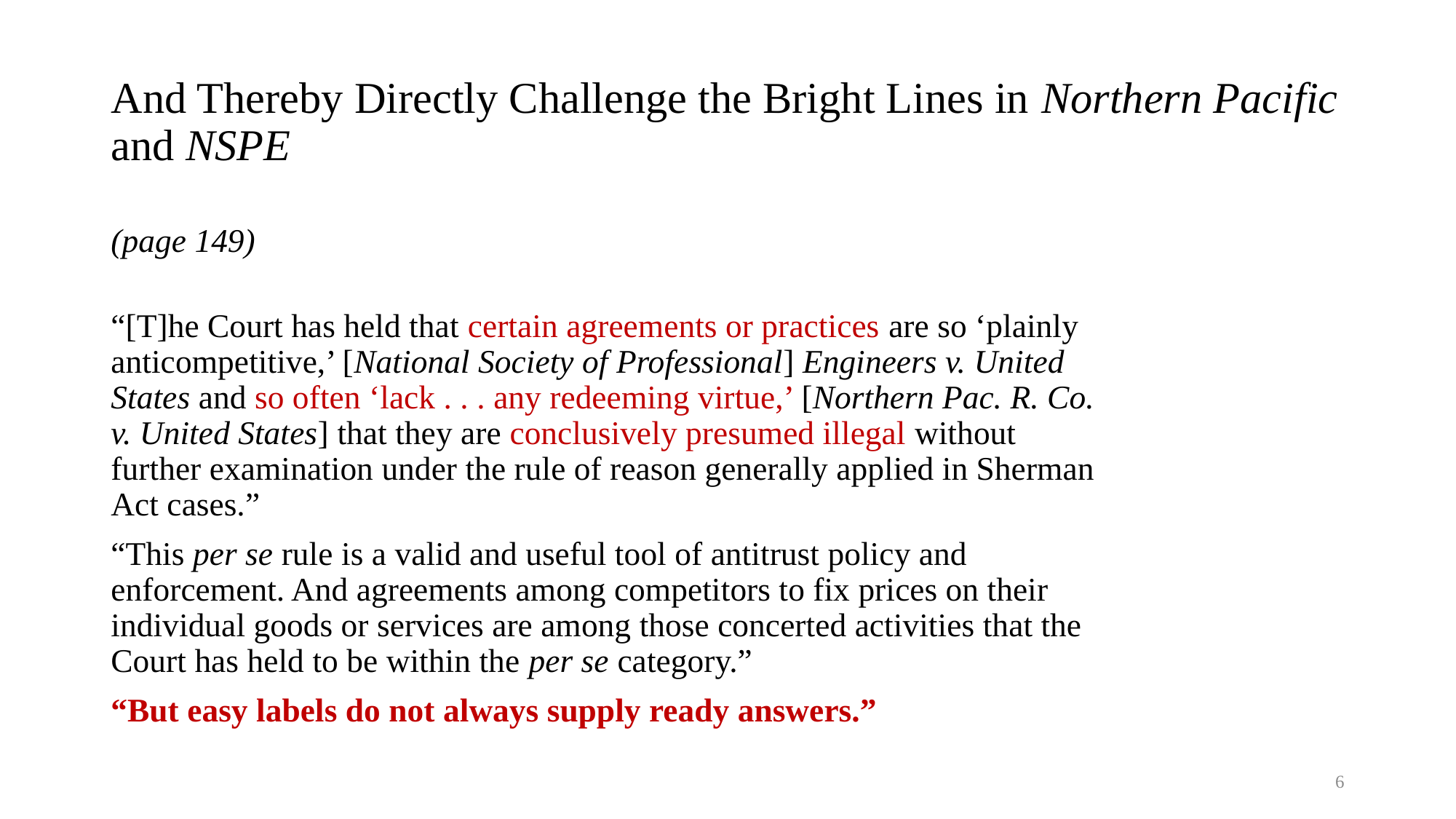

# And Thereby Directly Challenge the Bright Lines in Northern Pacific and NSPE
(page 149)
“[T]he Court has held that certain agreements or practices are so ‘plainly anticompetitive,’ [National Society of Professional] Engineers v. United States and so often ‘lack . . . any redeeming virtue,’ [Northern Pac. R. Co. v. United States] that they are conclusively presumed illegal without further examination under the rule of reason generally applied in Sherman Act cases.”
“This per se rule is a valid and useful tool of antitrust policy and enforcement. And agreements among competitors to fix prices on their individual goods or services are among those concerted activities that the Court has held to be within the per se category.”
“But easy labels do not always supply ready answers.”

6